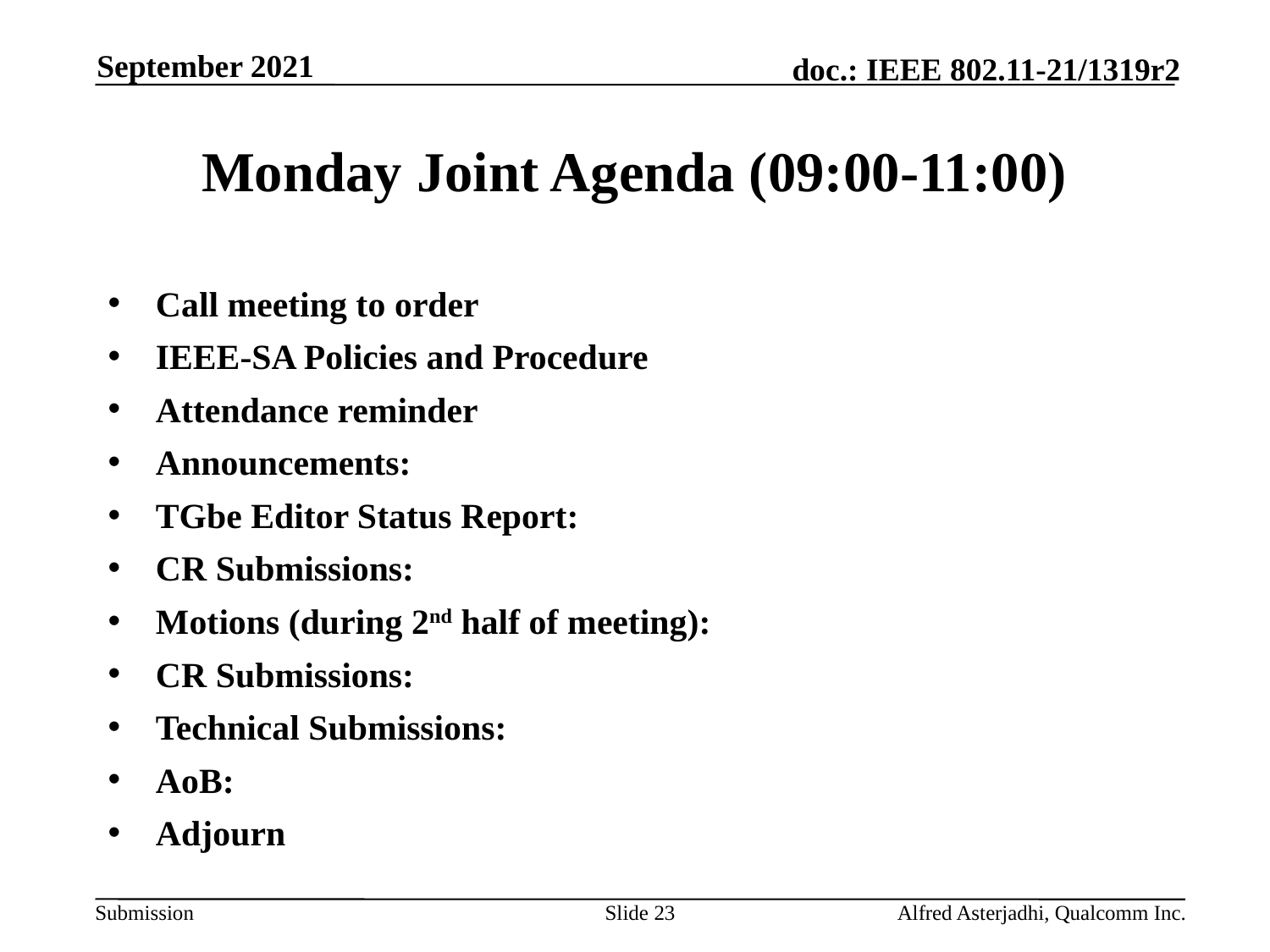

September 2021
# Monday Joint Agenda (09:00-11:00)
Call meeting to order
IEEE-SA Policies and Procedure
Attendance reminder
Announcements:
TGbe Editor Status Report:
CR Submissions:
Motions (during 2nd half of meeting):
CR Submissions:
Technical Submissions:
AoB:
Adjourn

Slide 23
Alfred Asterjadhi, Qualcomm Inc.